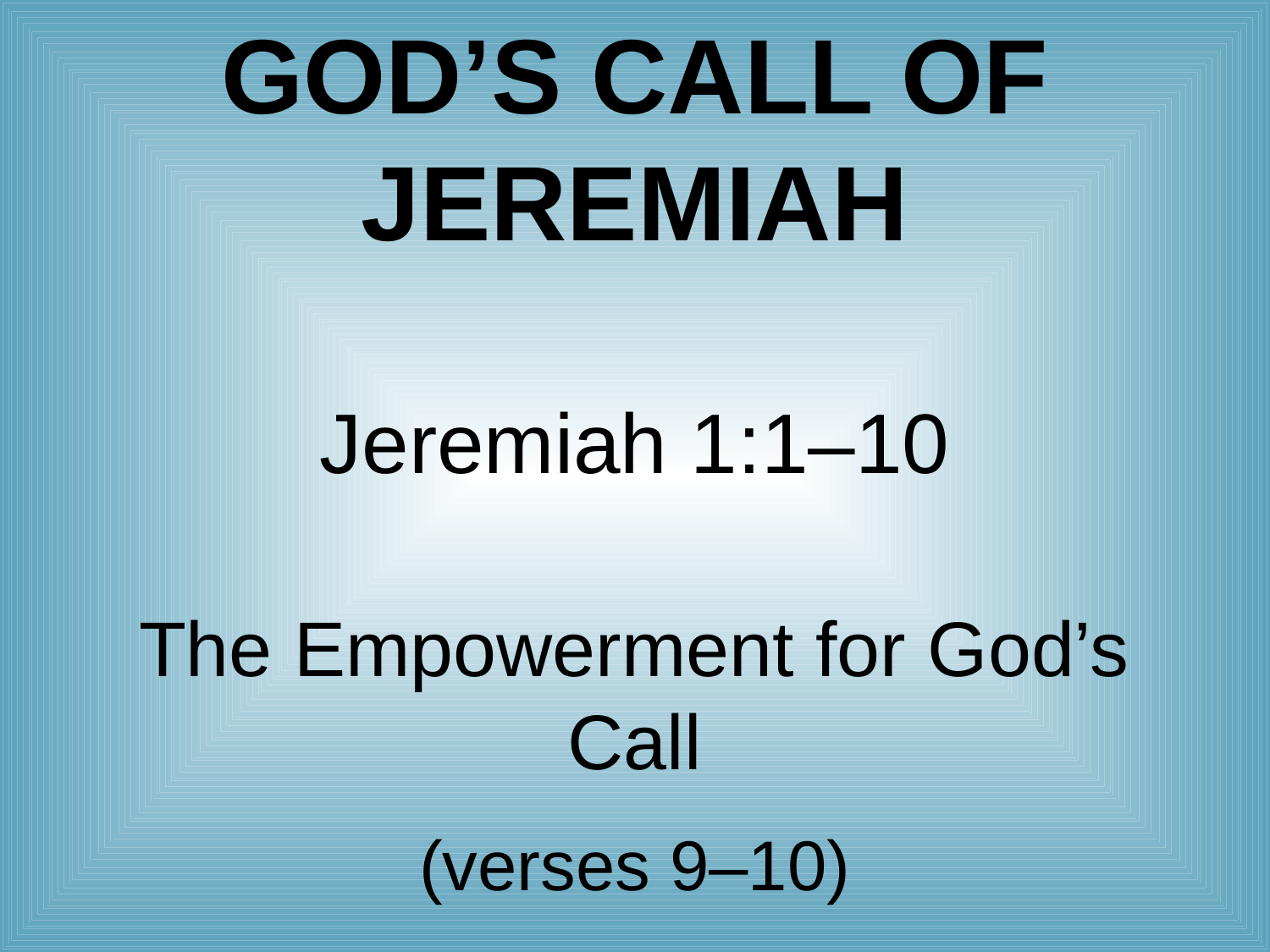

# God’s Call of Jeremiah
Jeremiah 1:1–10

The Empowerment for God’s Call
(verses 9–10)